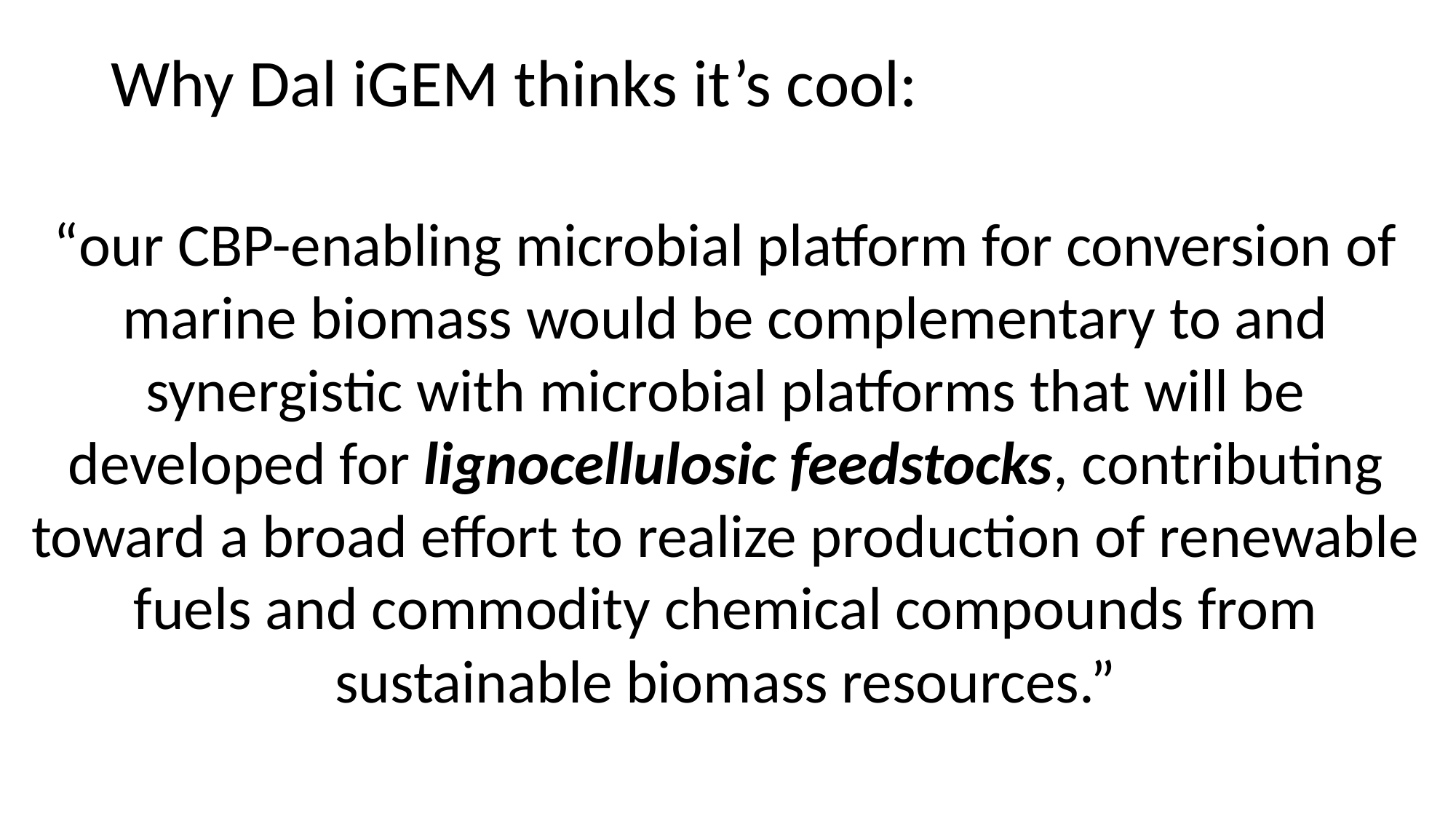

Why Dal iGEM thinks it’s cool:
“our CBP-enabling microbial platform for conversion of marine biomass would be complementary to and synergistic with microbial platforms that will be developed for lignocellulosic feedstocks, contributing toward a broad effort to realize production of renewable fuels and commodity chemical compounds from sustainable biomass resources.”